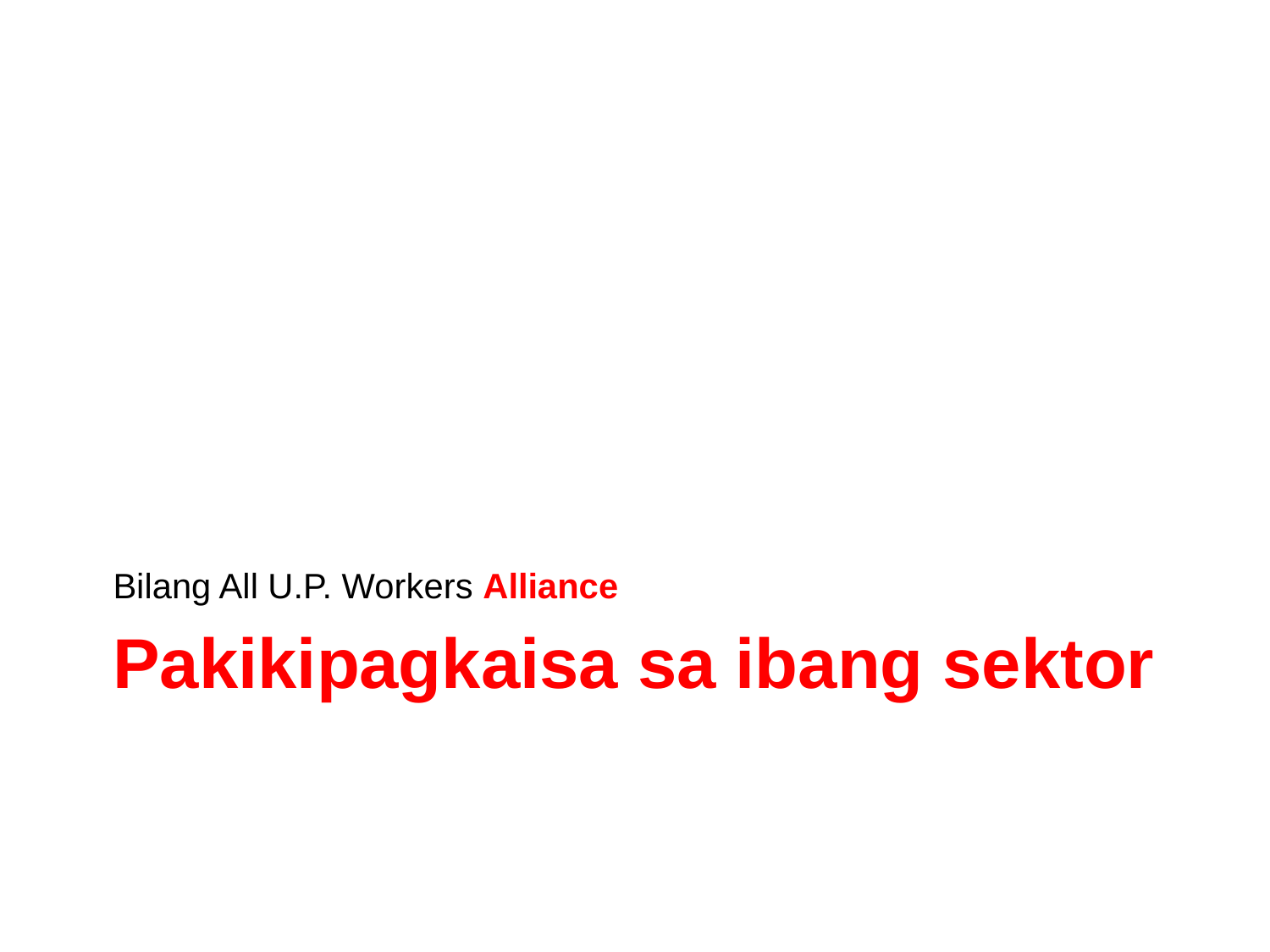

Bilang All U.P. Workers Alliance
# Pakikipagkaisa sa ibang sektor